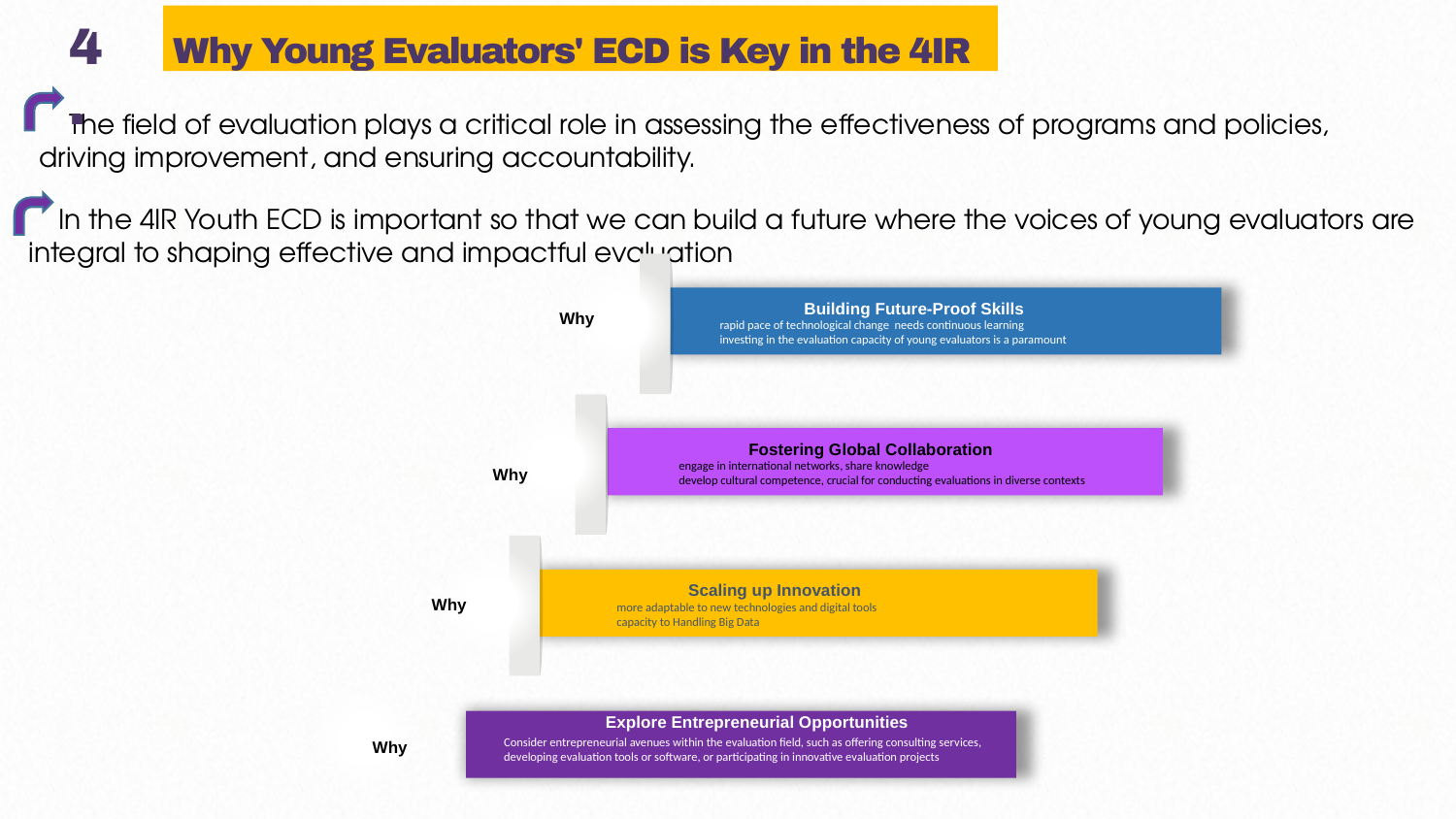

Why Young Evaluators' ECD is Key in the 4IR
4.

    The field of evaluation plays a critical role in assessing the effectiveness of programs and policies, driving improvement, and ensuring accountability.

    In the 4IR Youth ECD is important so that we can build a future where the voices of young evaluators are integral to shaping effective and impactful evaluation

Building Future-Proof Skills
Why
rapid pace of technological change  needs continuous learning
investing in the evaluation capacity of young evaluators is a paramount

Fostering Global Collaboration
engage in international networks, share knowledge
develop cultural competence, crucial for conducting evaluations in diverse contexts
Why

Scaling up Innovation
Why
more adaptable to new technologies and digital tools
capacity to Handling Big Data

Explore Entrepreneurial Opportunities

Consider entrepreneurial avenues within the evaluation field, such as offering consulting services, developing evaluation tools or software, or participating in innovative evaluation projects
Why